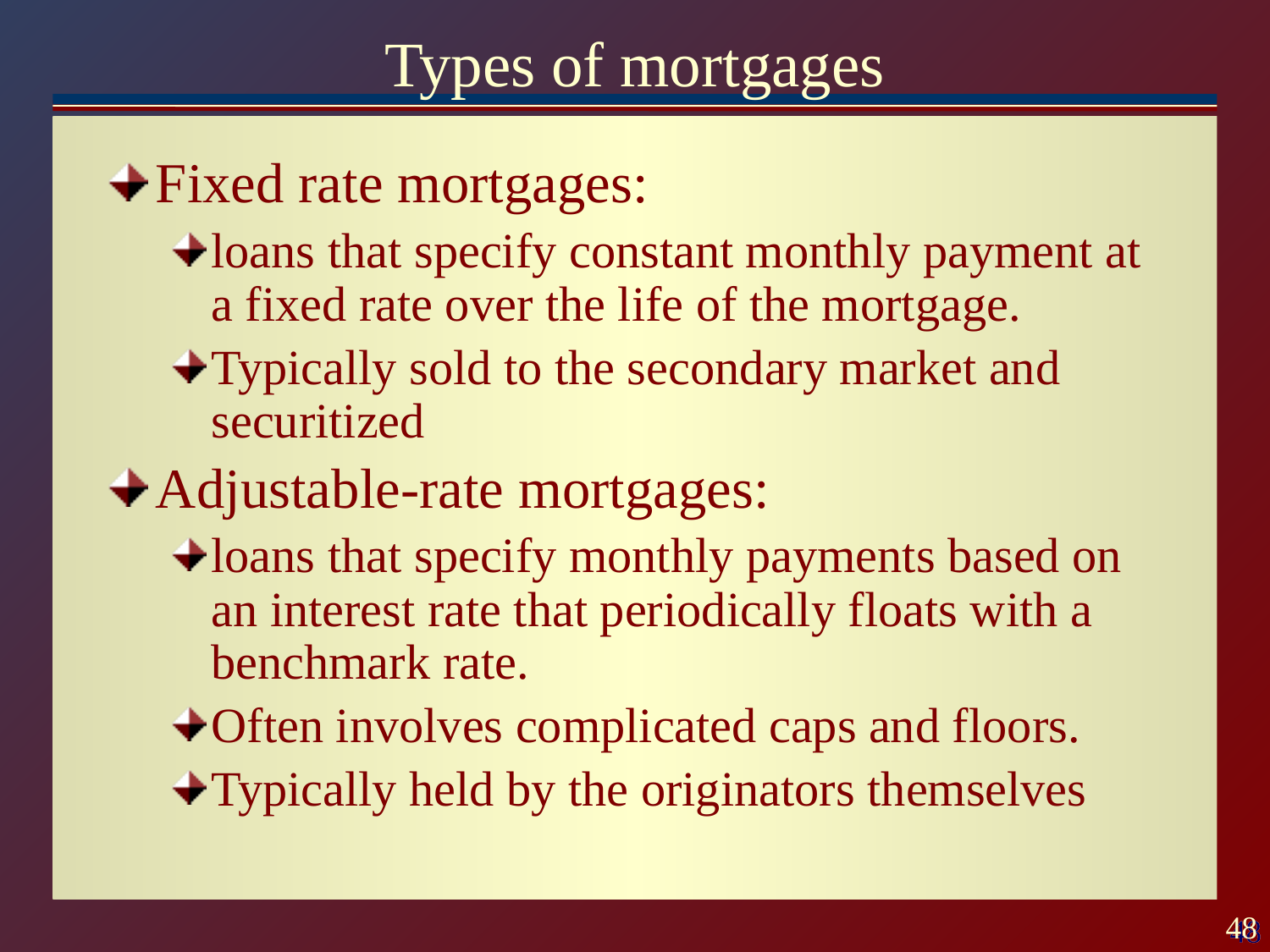

# Types of mortgages
Fixed rate mortgages:
loans that specify constant monthly payment at a fixed rate over the life of the mortgage.
Typically sold to the secondary market and securitized
Adjustable-rate mortgages:
loans that specify monthly payments based on an interest rate that periodically floats with a benchmark rate.
Often involves complicated caps and floors.
Typically held by the originators themselves